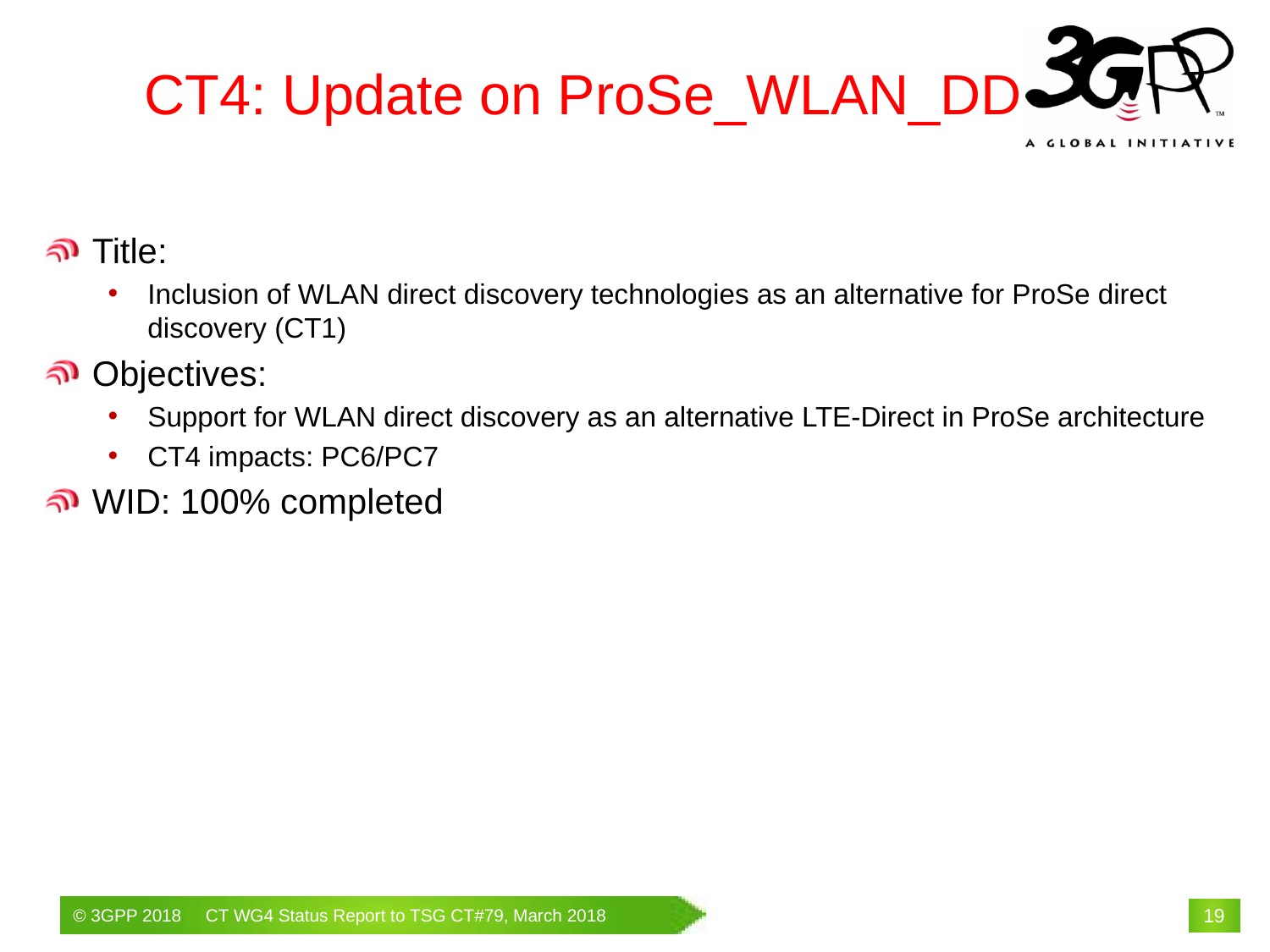

# CT4: Update on ProSe_WLAN_DD
Title:
Inclusion of WLAN direct discovery technologies as an alternative for ProSe direct discovery (CT1)
Objectives:
Support for WLAN direct discovery as an alternative LTE-Direct in ProSe architecture
CT4 impacts: PC6/PC7
WID: 100% completed